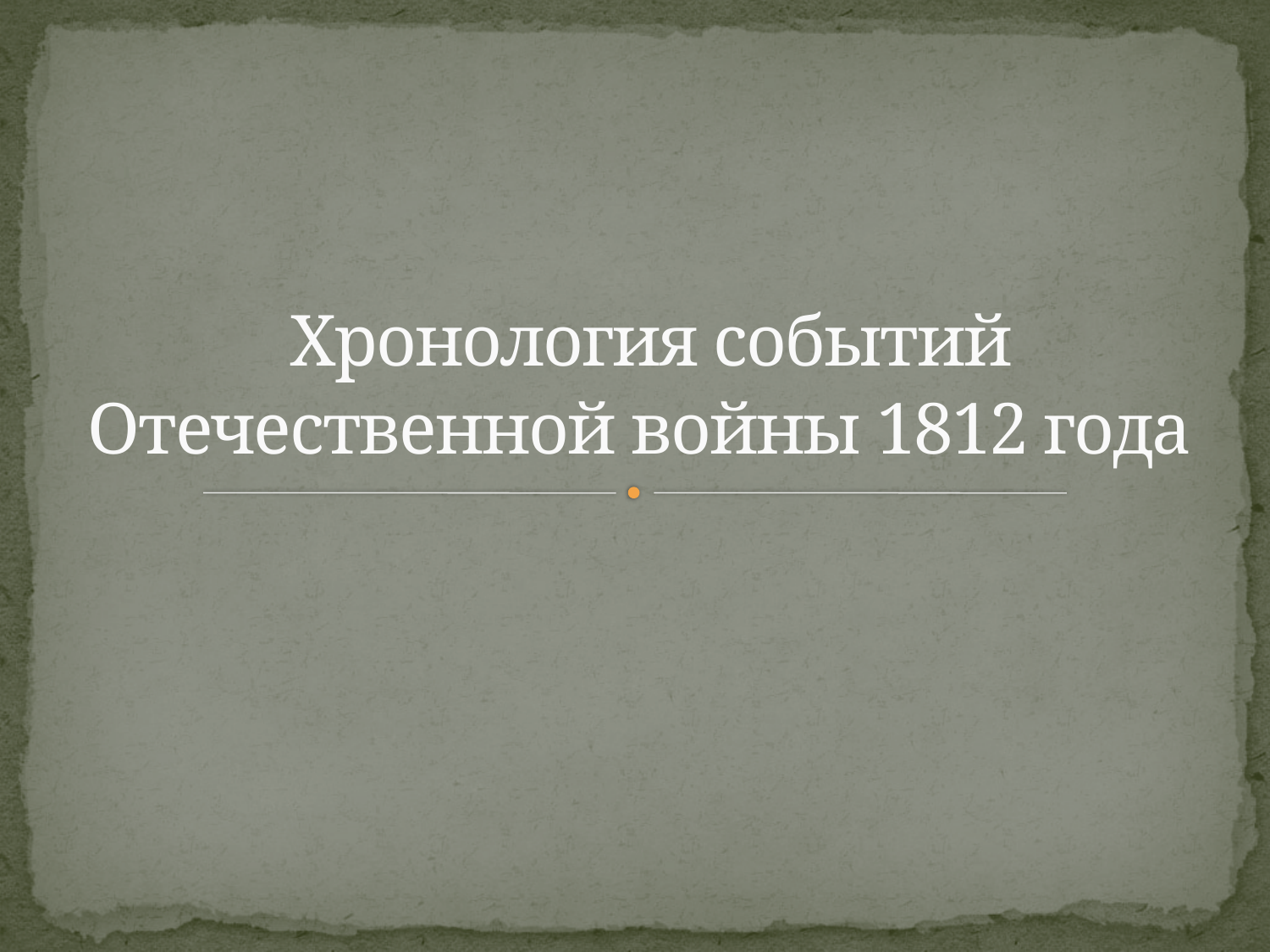

# Хронология событий Отечественной войны 1812 года